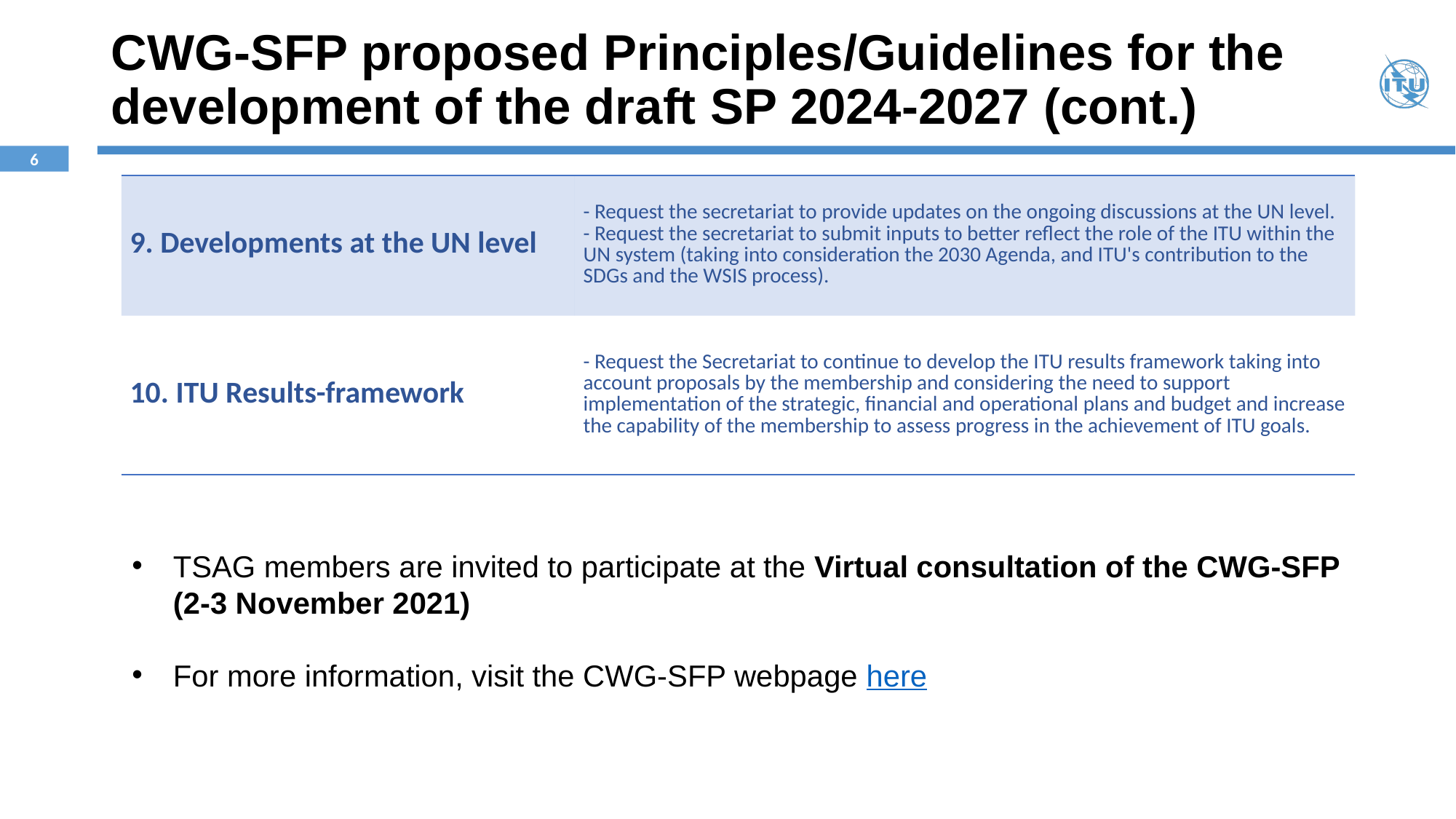

# CWG-SFP proposed Principles/Guidelines for the development of the draft SP 2024-2027 (cont.)
| 9. Developments at the UN level | - Request the secretariat to provide updates on the ongoing discussions at the UN level. - Request the secretariat to submit inputs to better reflect the role of the ITU within the UN system (taking into consideration the 2030 Agenda, and ITU's contribution to the SDGs and the WSIS process). |
| --- | --- |
| 10. ITU Results-framework | - Request the Secretariat to continue to develop the ITU results framework taking into account proposals by the membership and considering the need to support implementation of the strategic, financial and operational plans and budget and increase the capability of the membership to assess progress in the achievement of ITU goals. |
TSAG members are invited to participate at the Virtual consultation of the CWG-SFP
(2-3 November 2021)

For more information, visit the CWG-SFP webpage here